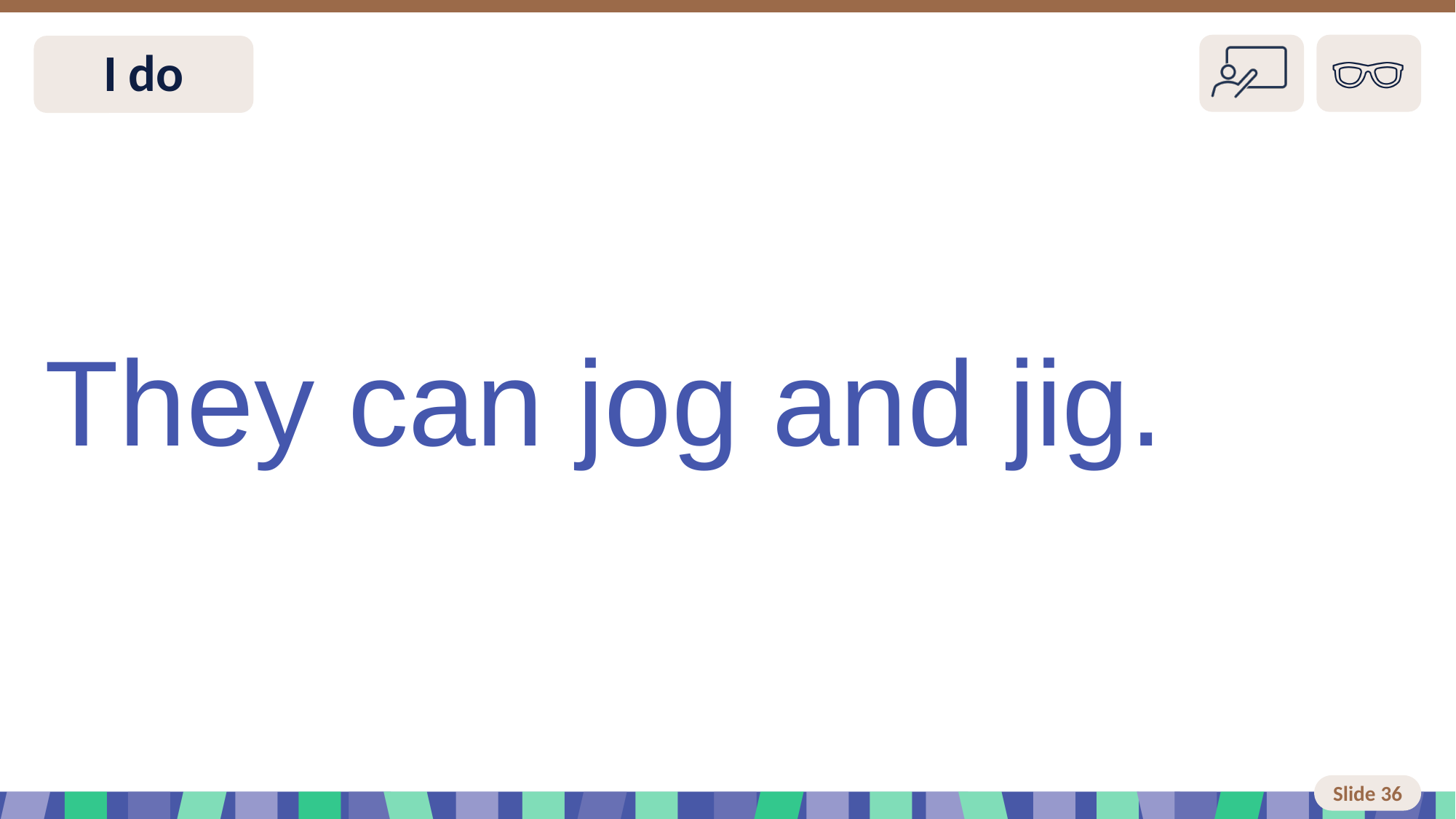

# Slide 33 I do
They can jog and jig.